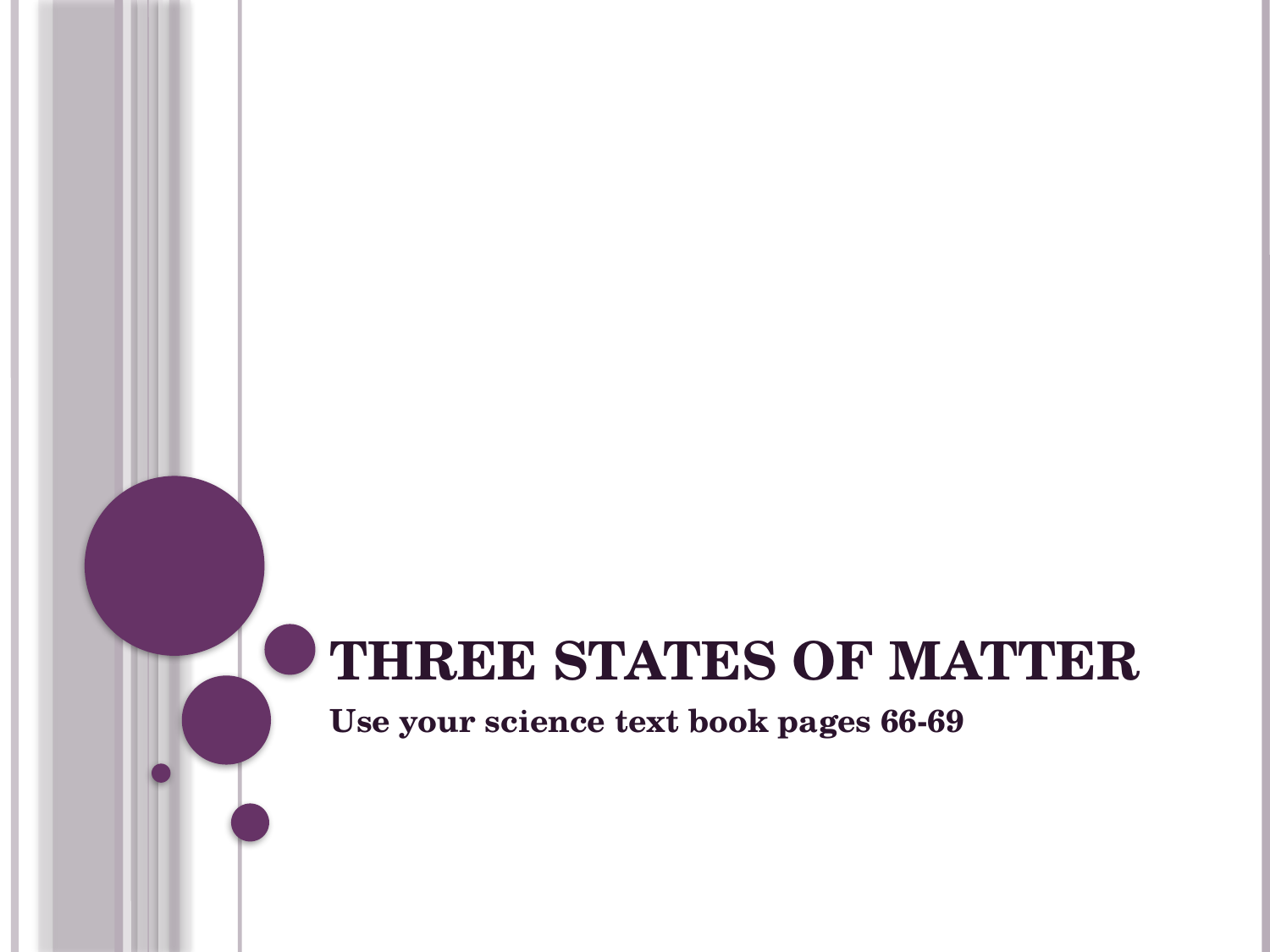

# Three States of Matter
Use your science text book pages 66-69